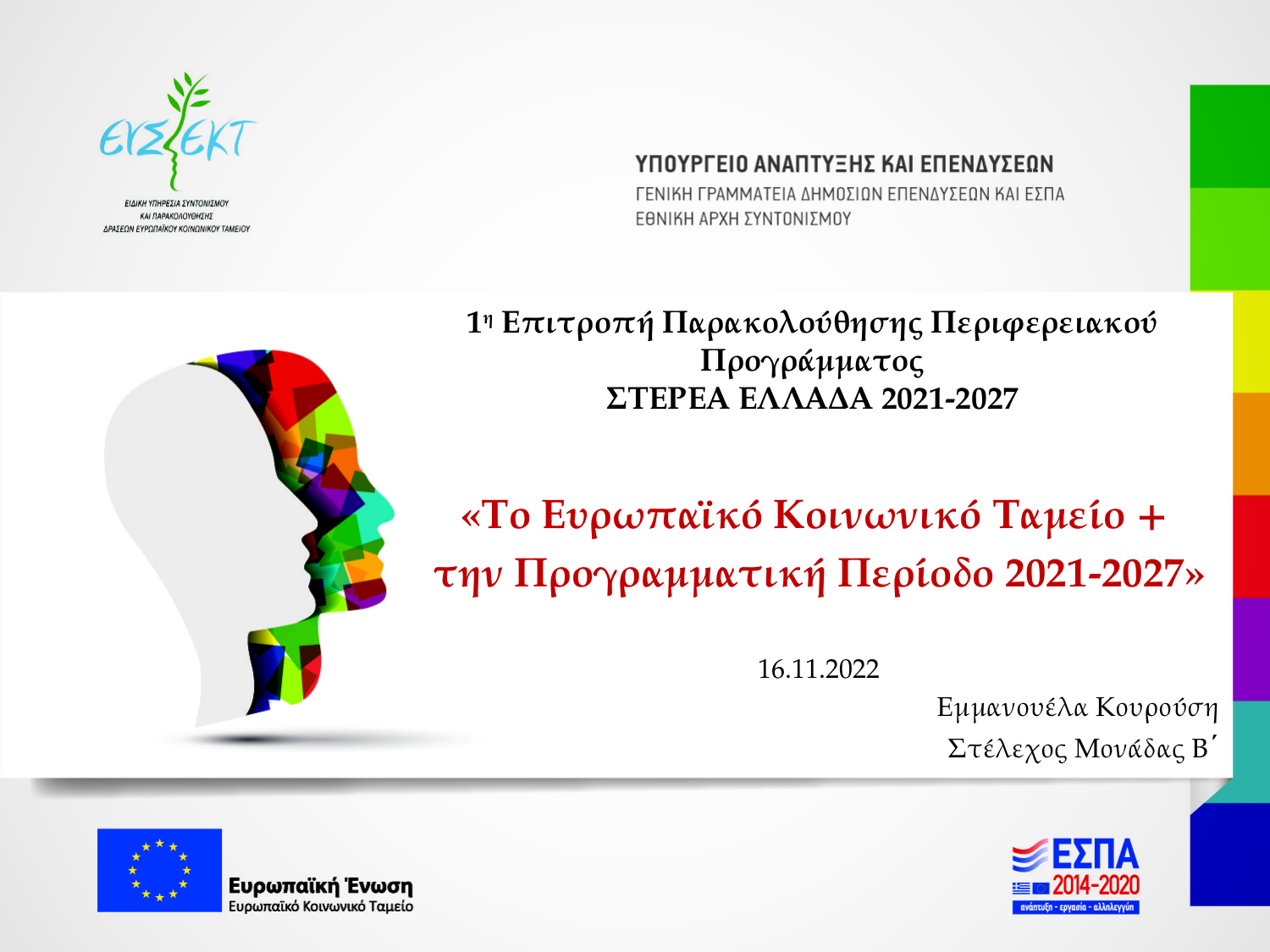

# 1η Επιτροπή Παρακολούθησης Περιφερειακού Προγράμματος ΣΤΕΡΕΑ ΕΛΛΑΔΑ 2021-2027

«Το Ευρωπαϊκό Κοινωνικό Ταμείο +
την Προγραμματική Περίοδο 2021-2027»

16.11.2022
Εμμανουέλα Κουρούση
Στέλεχος Μονάδας Β΄